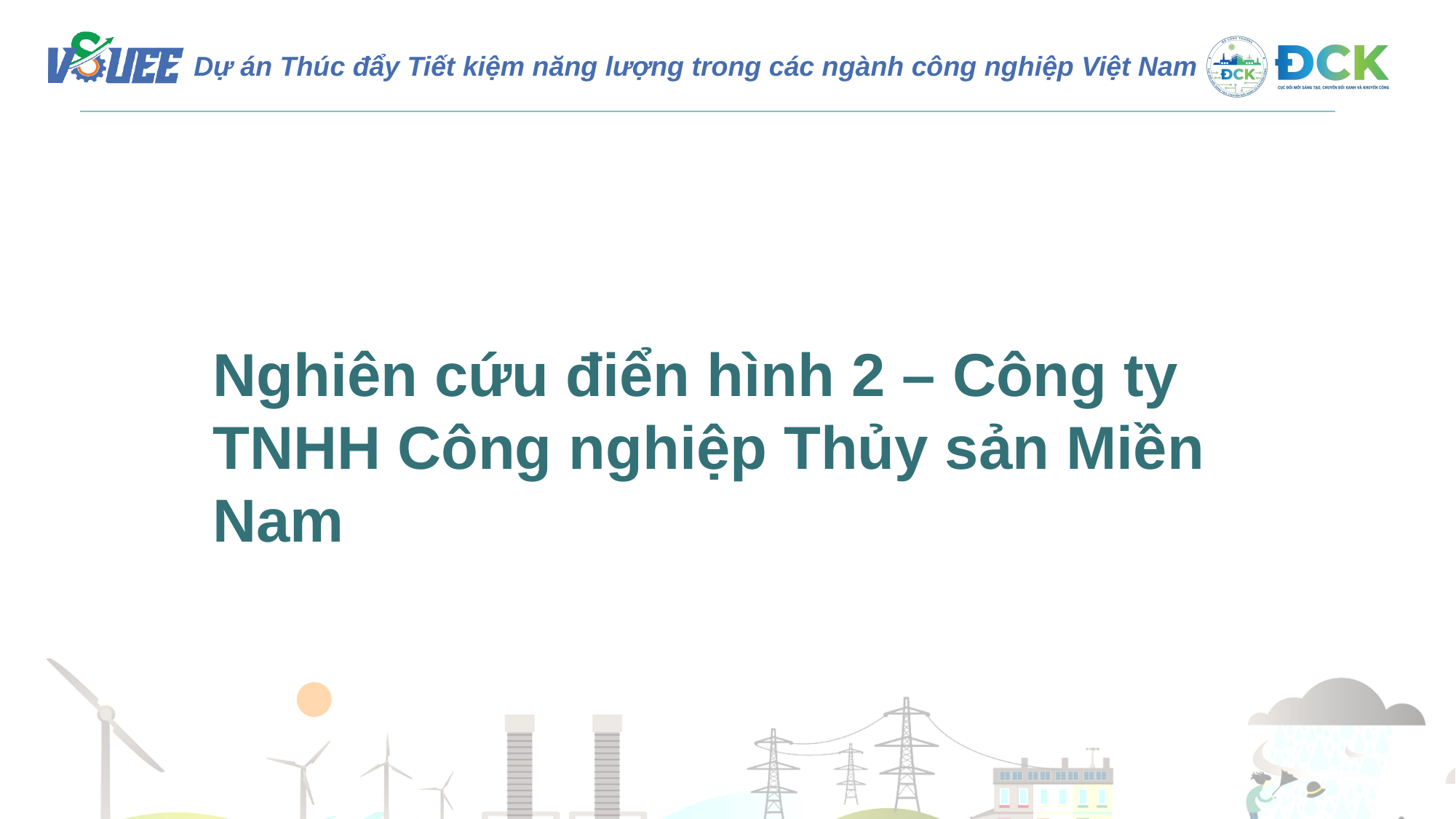

Nghiên cứu điển hình 2 – Công ty TNHH Công nghiệp Thủy sản Miền Nam